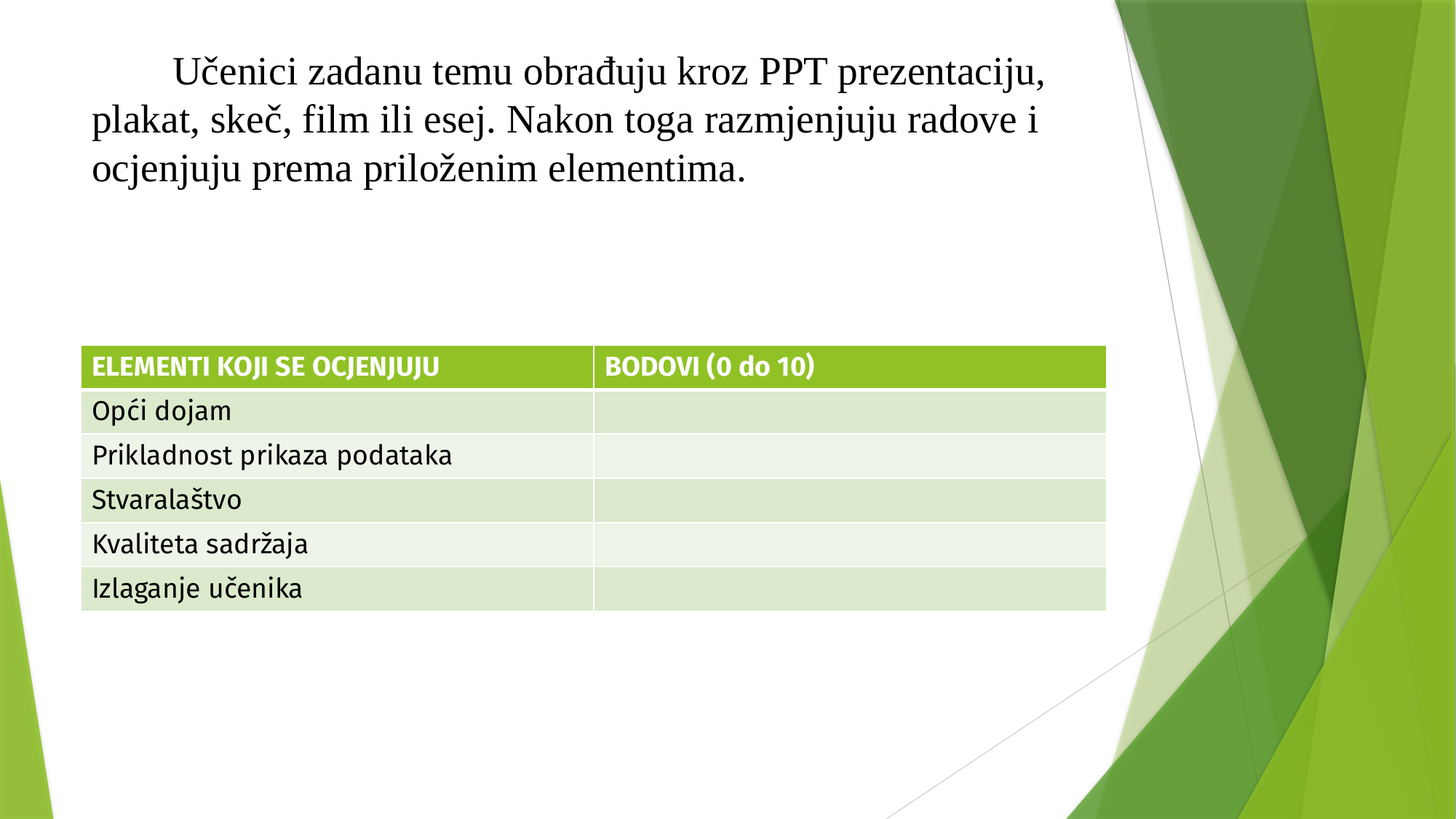

# Učenici zadanu temu obrađuju kroz PPT prezentaciju, plakat, skeč, film ili esej. Nakon toga razmjenjuju radove i ocjenjuju prema priloženim elementima.
| ELEMENTI KOJI SE OCJENJUJU | BODOVI (0 do 10) |
| --- | --- |
| Opći dojam |  |
| Prikladnost prikaza podataka |  |
| Stvaralaštvo |  |
| Kvaliteta sadržaja |  |
| Izlaganje učenika |  |